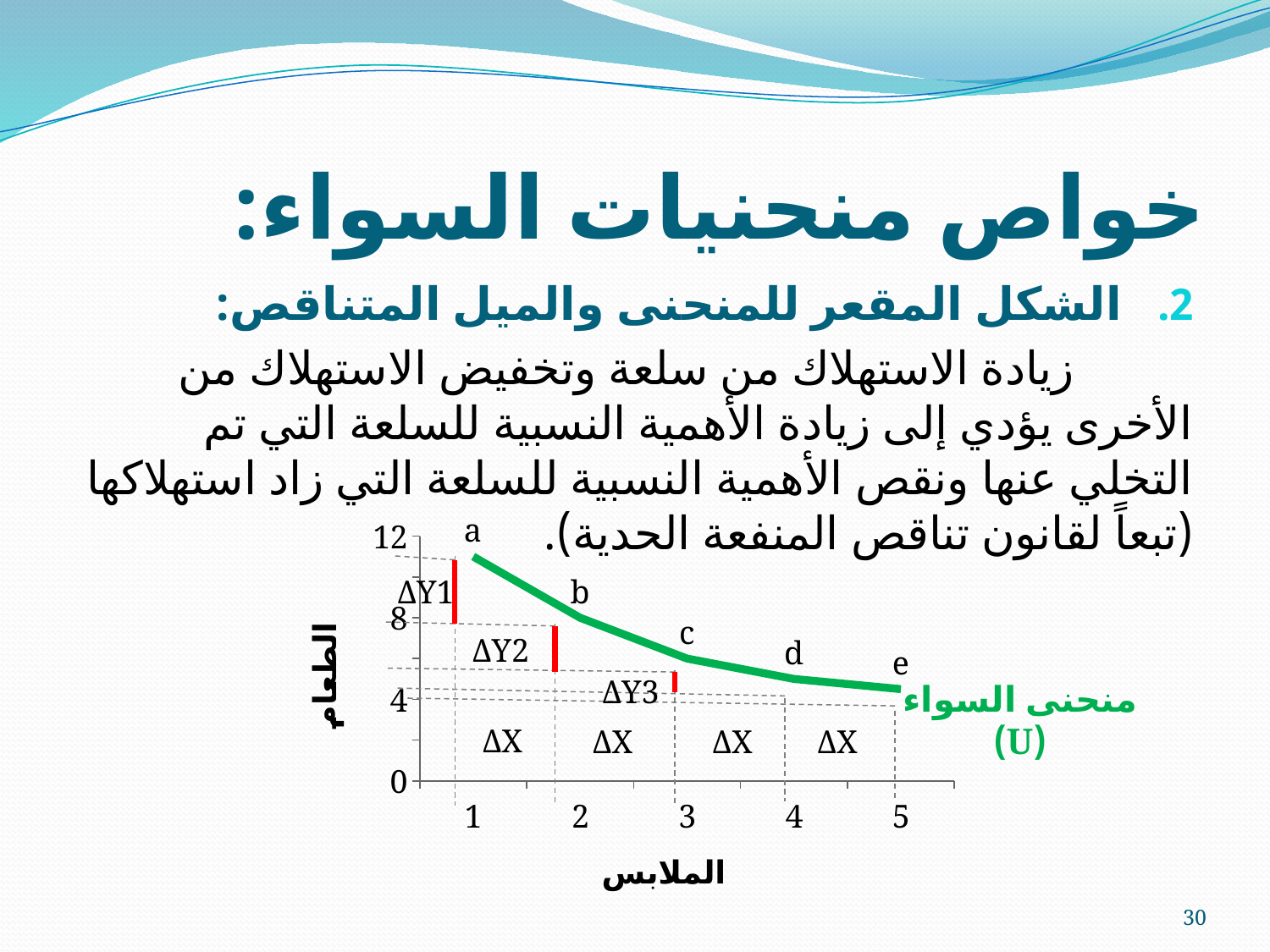

# خواص منحنيات السواء:
الشكل المقعر للمنحنى والميل المتناقص:
          زيادة الاستهلاك من سلعة وتخفيض الاستهلاك من الأخرى يؤدي إلى زيادة الأهمية النسبية للسلعة التي تم التخلي عنها ونقص الأهمية النسبية للسلعة التي زاد استهلاكها (تبعاً لقانون تناقص المنفعة الحدية).

### Chart

| Category | Series 1 |
|---|---|
| 1 | 11.0 |
| 2 | 8.0 |
| 3 | 6.0 |
| 4 | 5.0 |
| 5 | 4.5 |
ΔY1
ΔY2
ΔY3
منحنى السواء (U)
ΔX
ΔX
ΔX
ΔX
30